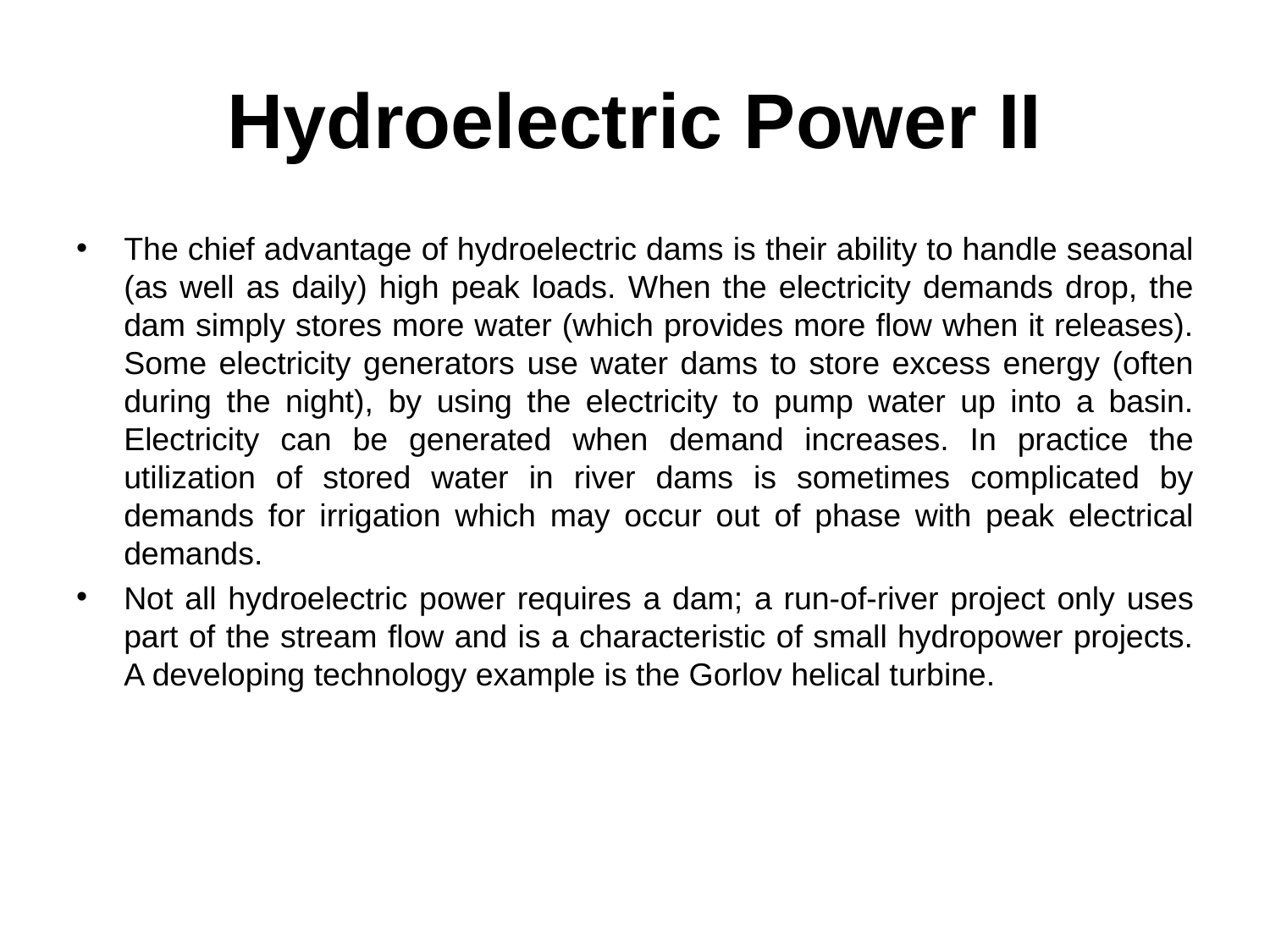

# Hydroelectric Power II
The chief advantage of hydroelectric dams is their ability to handle seasonal (as well as daily) high peak loads. When the electricity demands drop, the dam simply stores more water (which provides more flow when it releases). Some electricity generators use water dams to store excess energy (often during the night), by using the electricity to pump water up into a basin. Electricity can be generated when demand increases. In practice the utilization of stored water in river dams is sometimes complicated by demands for irrigation which may occur out of phase with peak electrical demands.
Not all hydroelectric power requires a dam; a run-of-river project only uses part of the stream flow and is a characteristic of small hydropower projects. A developing technology example is the Gorlov helical turbine.